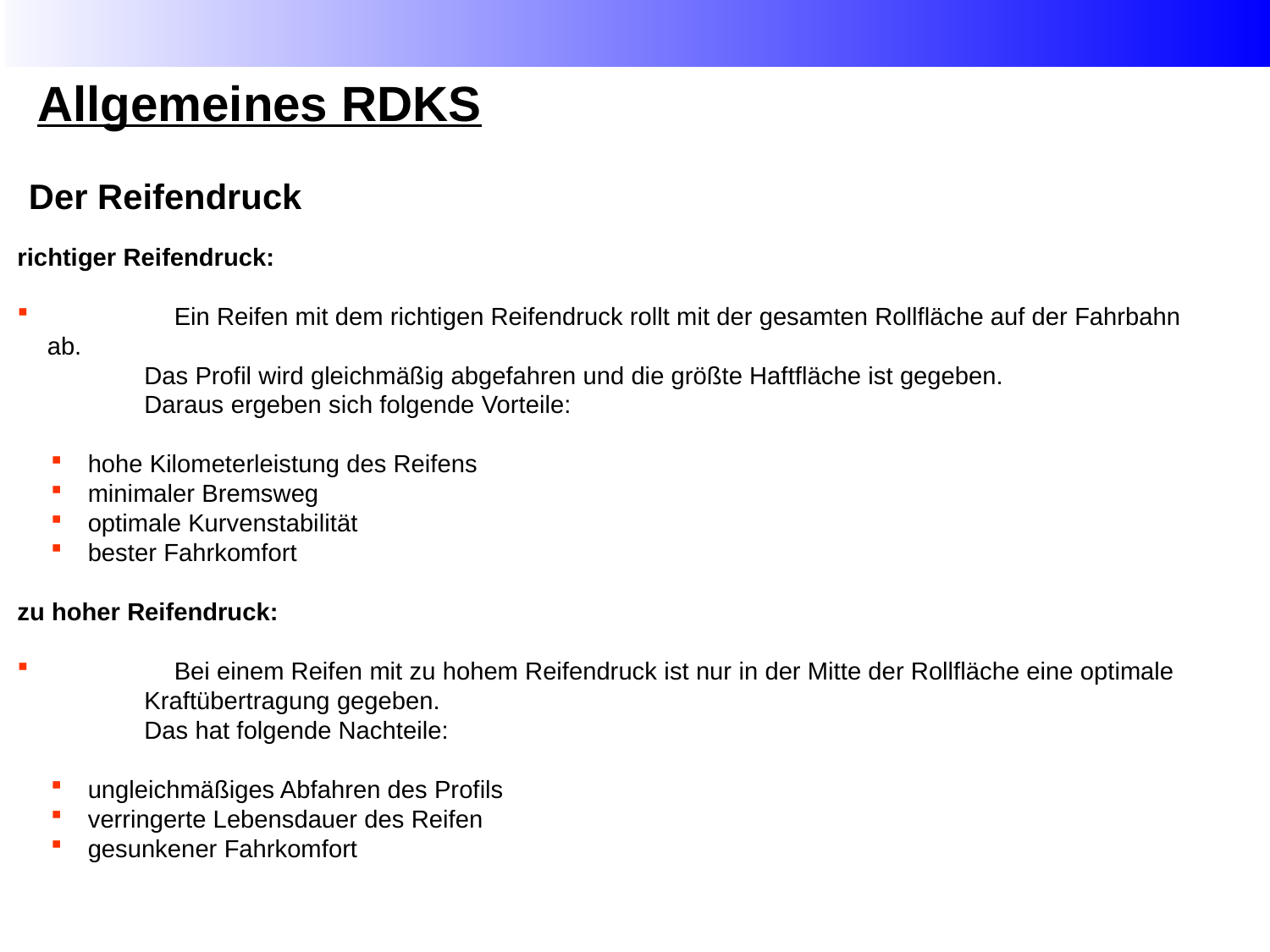

# Allgemeines RDKS
Der Reifendruck

richtiger Reifendruck:

	Ein Reifen mit dem richtigen Reifendruck rollt mit der gesamten Rollfläche auf der Fahrbahn ab.
	Das Profil wird gleichmäßig abgefahren und die größte Haftfläche ist gegeben.
	Daraus ergeben sich folgende Vorteile:

 hohe Kilometerleistung des Reifens
 minimaler Bremsweg
 optimale Kurvenstabilität
 bester Fahrkomfort

zu hoher Reifendruck:

	Bei einem Reifen mit zu hohem Reifendruck ist nur in der Mitte der Rollfläche eine optimale
	Kraftübertragung gegeben.
	Das hat folgende Nachteile:

 ungleichmäßiges Abfahren des Profils
 verringerte Lebensdauer des Reifen
 gesunkener Fahrkomfort